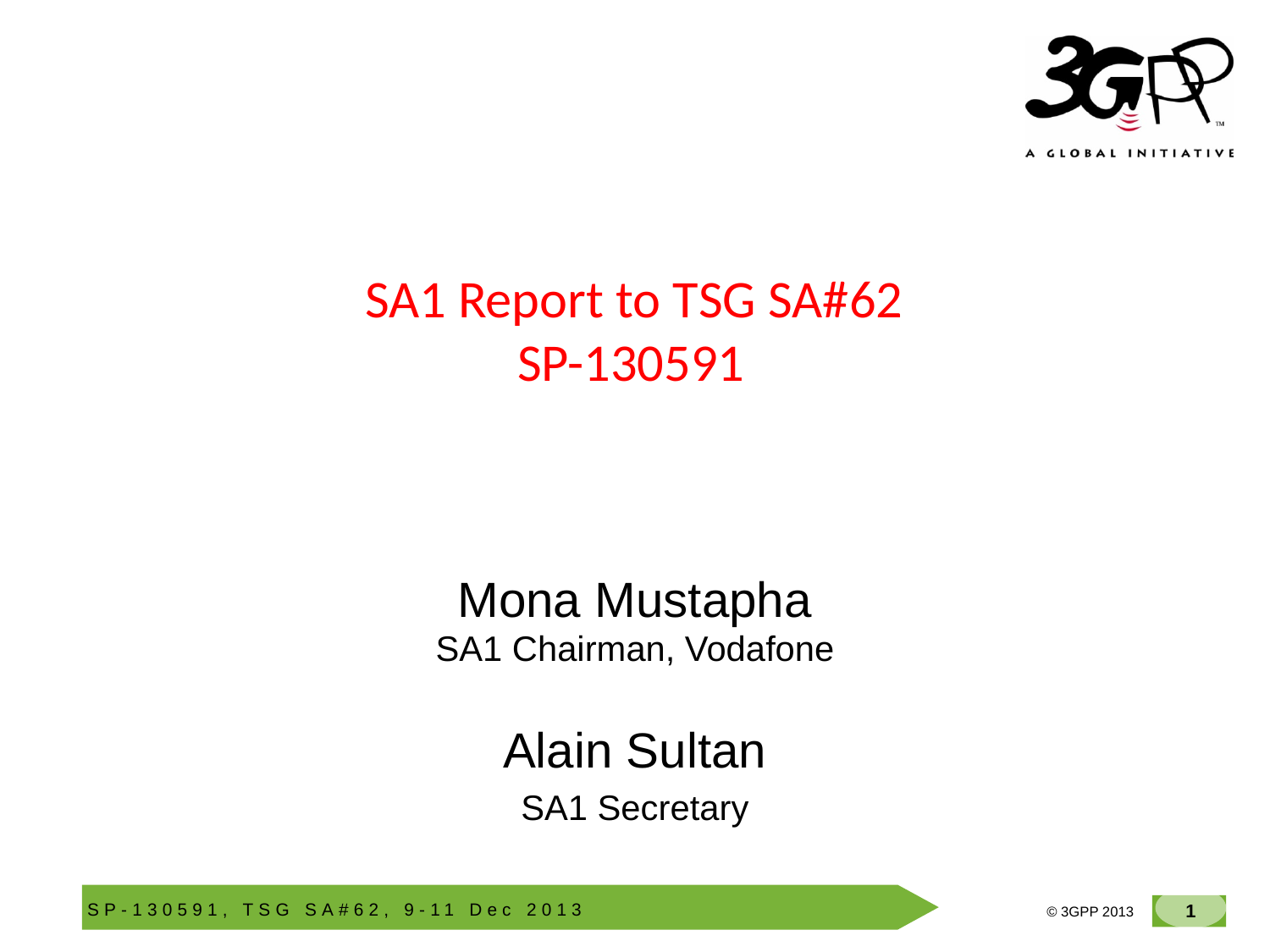

# SA1 Report to TSG SA#62 SP-130591
Mona Mustapha
SA1 Chairman, Vodafone

Alain Sultan
SA1 Secretary